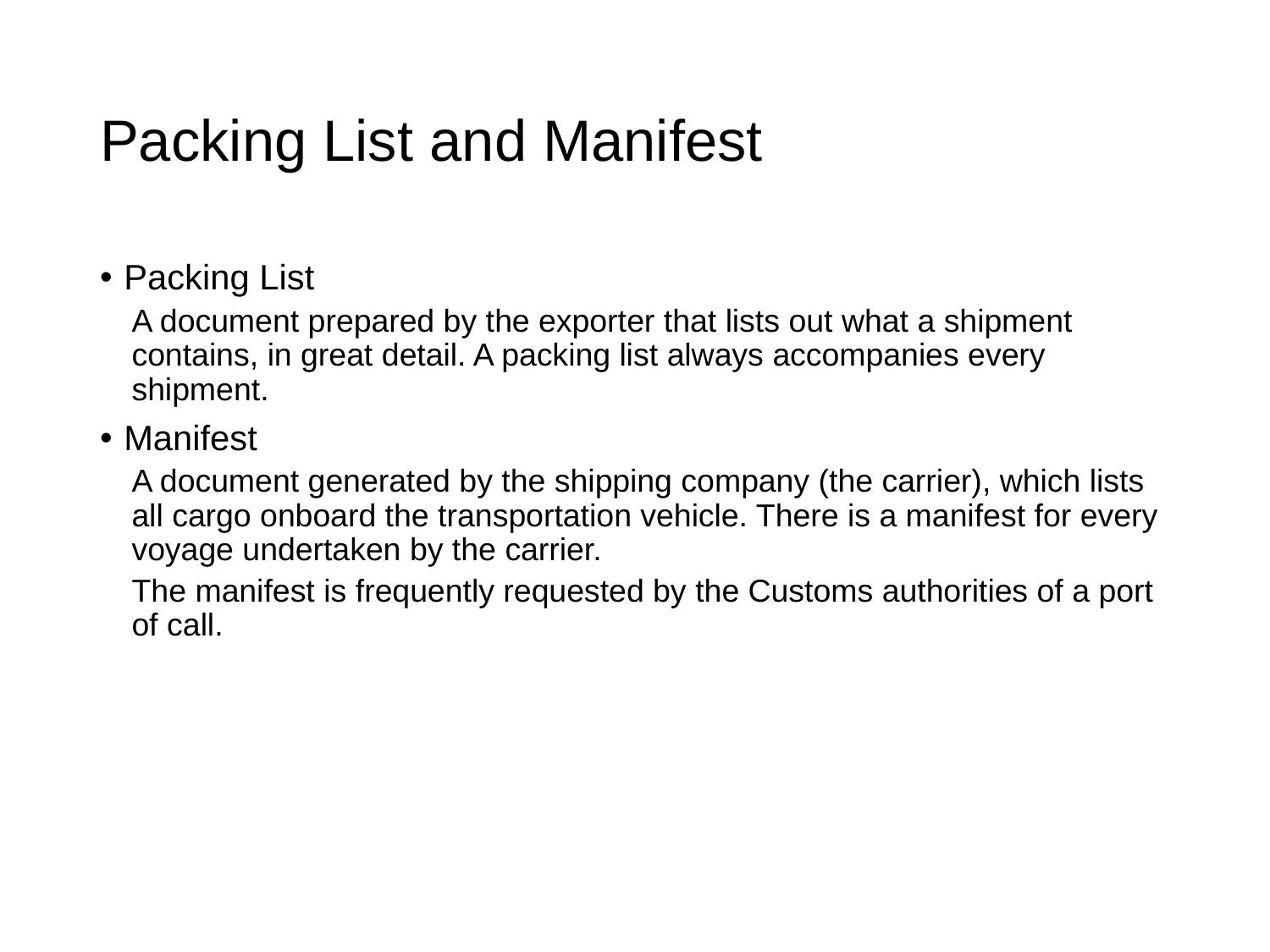

# Packing List and Manifest
Packing List
A document prepared by the exporter that lists out what a shipment contains, in great detail. A packing list always accompanies every shipment.
Manifest
A document generated by the shipping company (the carrier), which lists all cargo onboard the transportation vehicle. There is a manifest for every voyage undertaken by the carrier.
The manifest is frequently requested by the Customs authorities of a port of call.